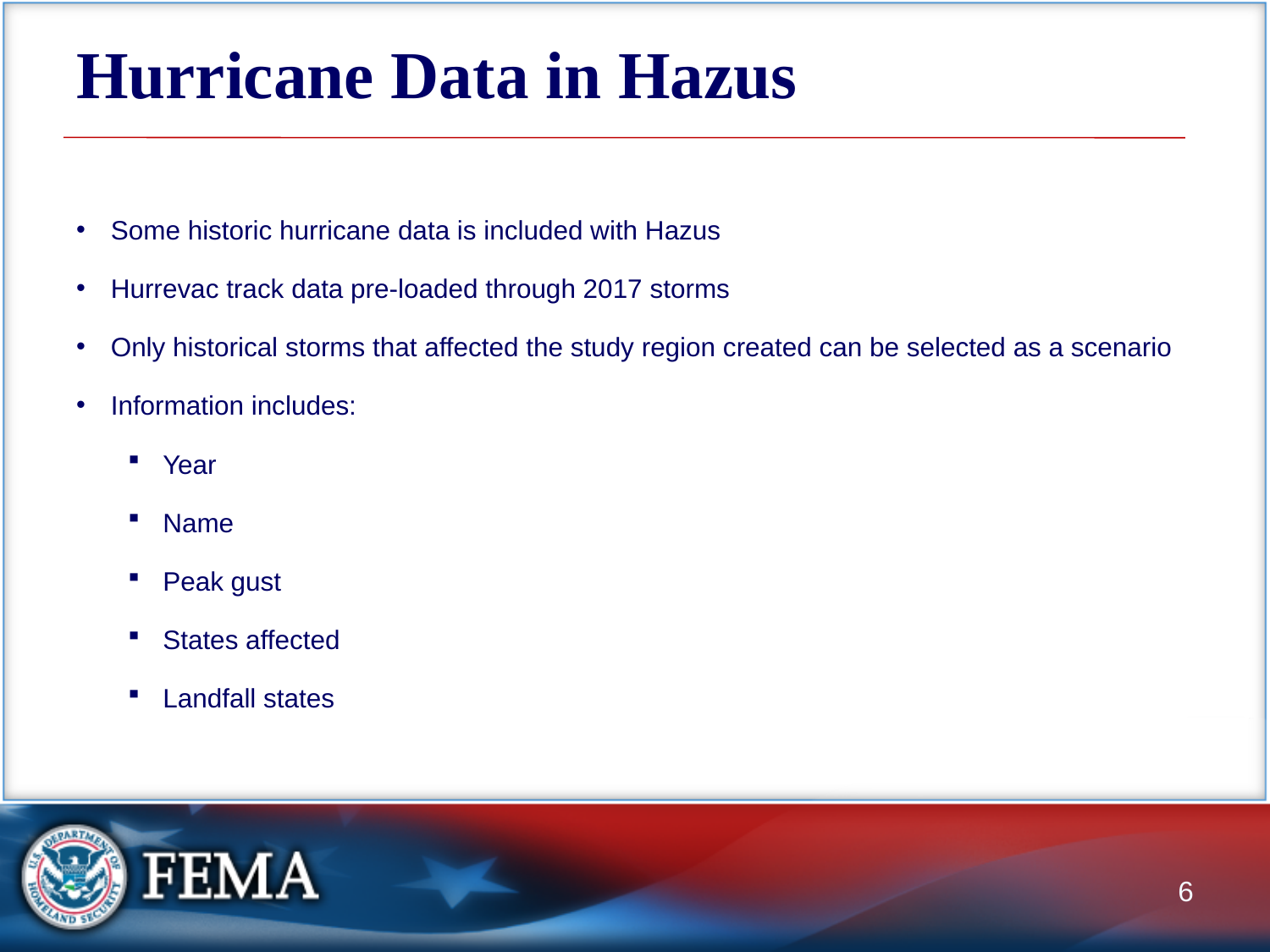

# Hurricane Data in Hazus

Some historic hurricane data is included with Hazus
Hurrevac track data pre-loaded through 2017 storms
Only historical storms that affected the study region created can be selected as a scenario
Information includes:
Year
Name
Peak gust
States affected
Landfall states

6